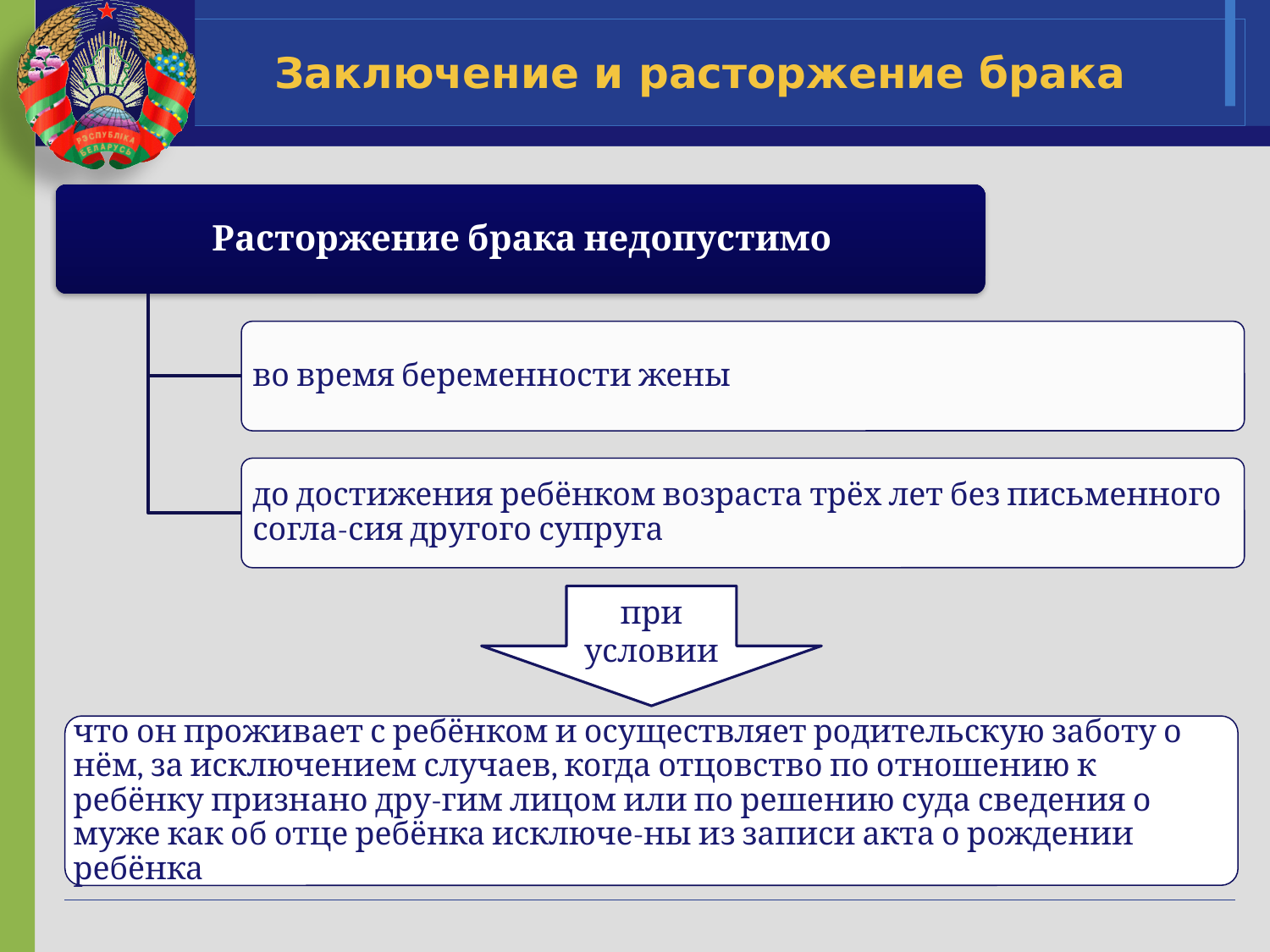

# Заключение и расторжение брака
Расторжение брака недопустимо
во время беременности жены
до достижения ребёнком возраста трёх лет без письменного согла-сия другого супруга
при условии

что он проживает с ребёнком и осуществляет родительскую заботу о нём, за исключением случаев, когда отцовство по отношению к ребёнку признано дру-гим лицом или по решению суда сведения о муже как об отце ребёнка исключе-ны из записи акта о рождении ребёнка